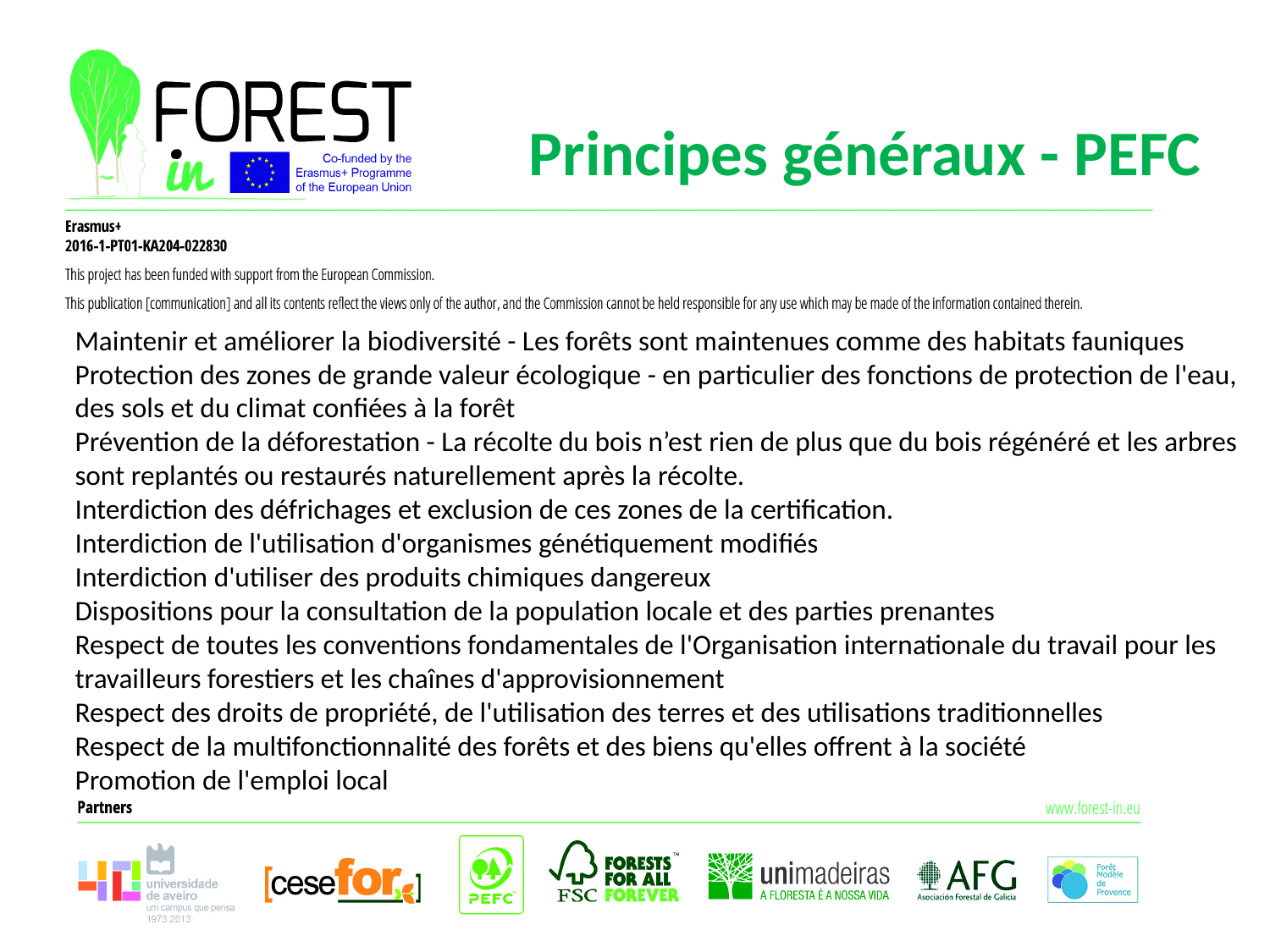

Principes généraux - PEFC
Maintenir et améliorer la biodiversité - Les forêts sont maintenues comme des habitats fauniques
Protection des zones de grande valeur écologique - en particulier des fonctions de protection de l'eau, des sols et du climat confiées à la forêt
Prévention de la déforestation - La récolte du bois n’est rien de plus que du bois régénéré et les arbres sont replantés ou restaurés naturellement après la récolte.
Interdiction des défrichages et exclusion de ces zones de la certification.
Interdiction de l'utilisation d'organismes génétiquement modifiés
Interdiction d'utiliser des produits chimiques dangereux
Dispositions pour la consultation de la population locale et des parties prenantes
Respect de toutes les conventions fondamentales de l'Organisation internationale du travail pour les travailleurs forestiers et les chaînes d'approvisionnement
Respect des droits de propriété, de l'utilisation des terres et des utilisations traditionnelles
Respect de la multifonctionnalité des forêts et des biens qu'elles offrent à la société
Promotion de l'emploi local